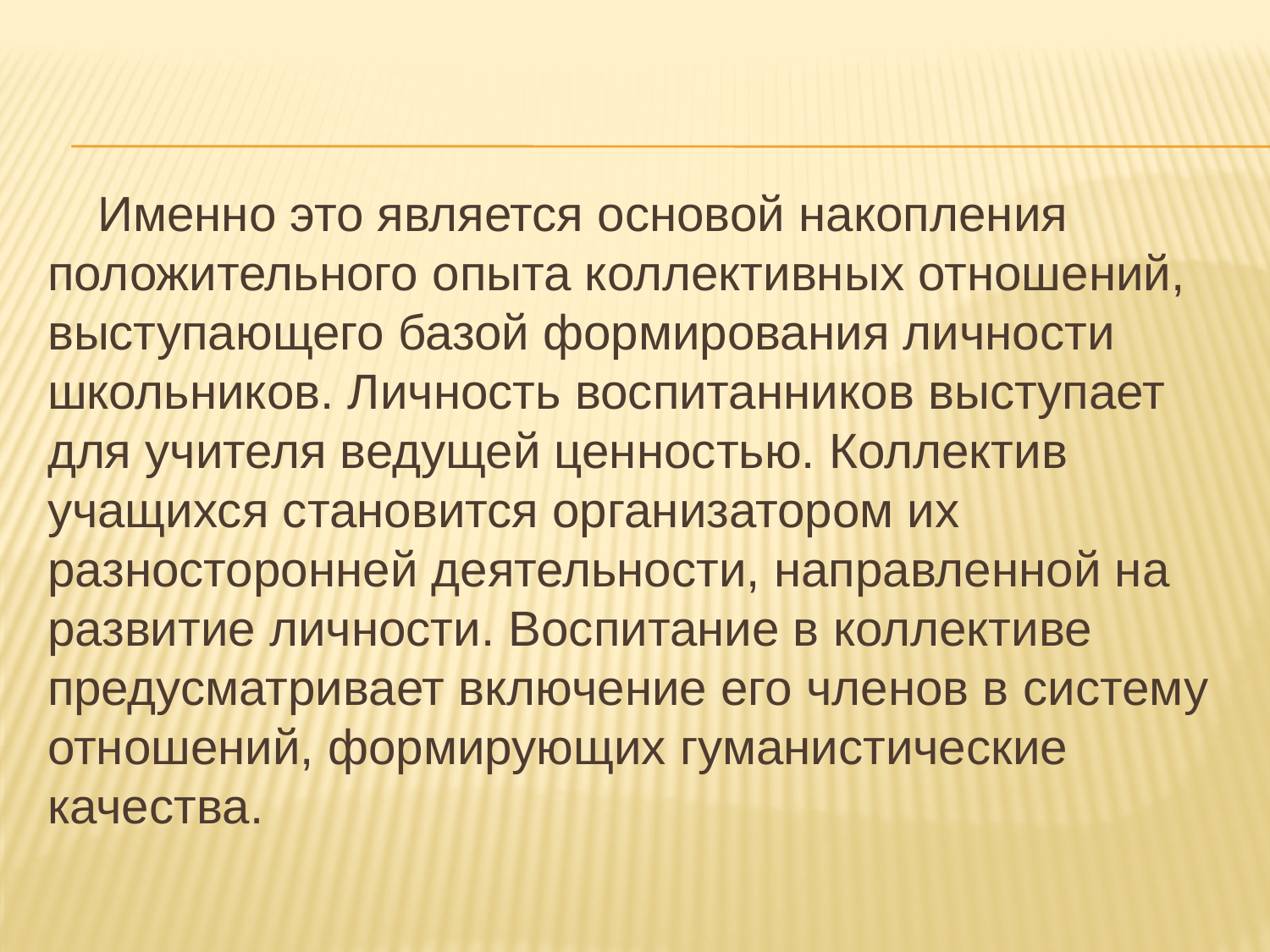

Именно это является основой накопления положительного опыта коллективных отношений, выступающего базой формирования личности школьников. Личность воспитанников выступает для учителя ведущей ценностью. Коллектив учащихся становится организатором их разносторонней деятельности, направленной на развитие личности. Воспитание в коллективе предусматривает включение его членов в систему отношений, формирующих гуманистические качества.